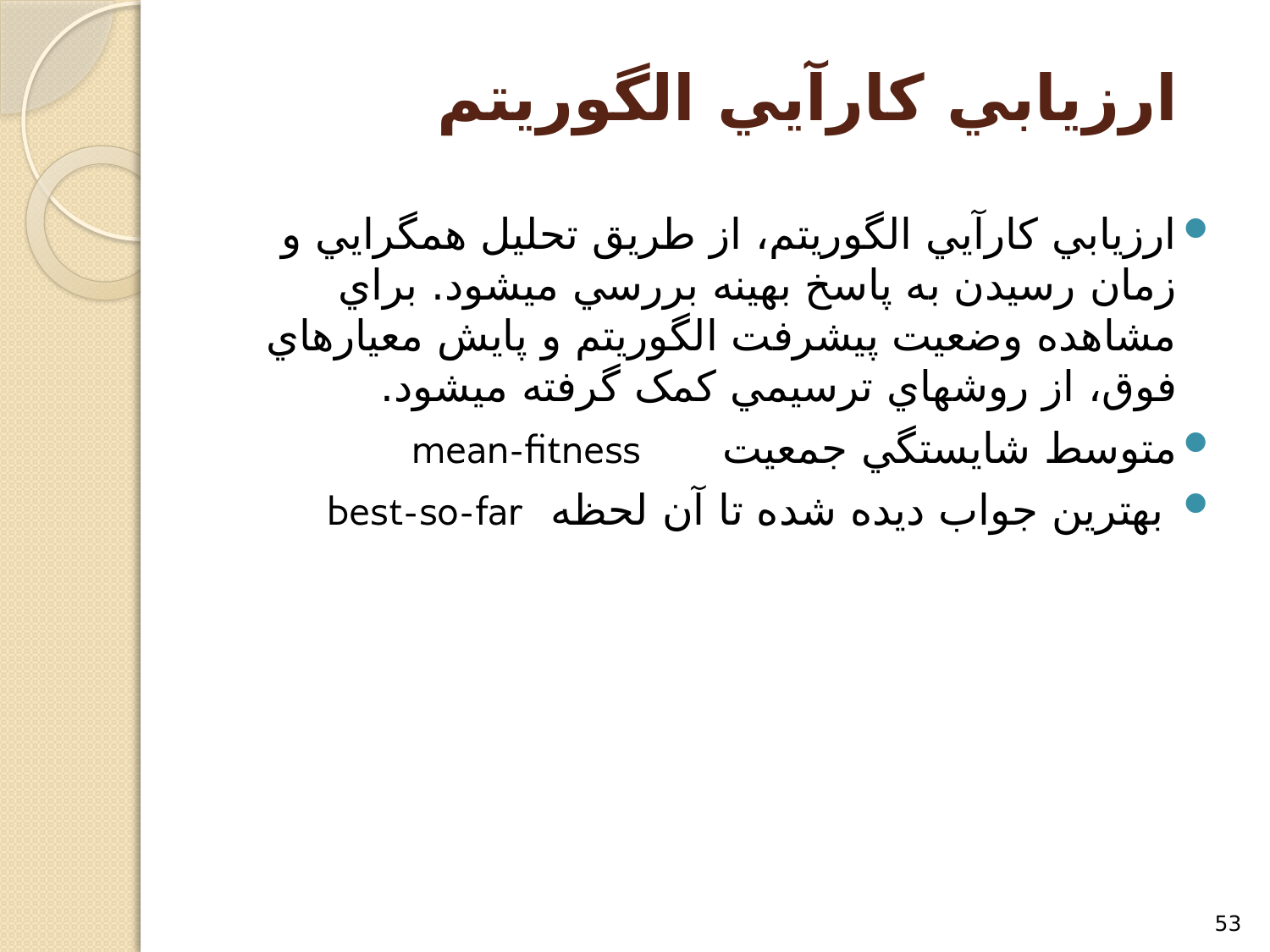

# ارزيابي کارآيي الگوريتم

ارزيابي کارآيي الگوريتم، از طريق تحليل همگرايي و زمان رسيدن به پاسخ بهينه بررسي مي­شود. براي مشاهده وضعيت پيشرفت الگوريتم و پايش معيارهاي فوق، از روشهاي ترسيمي کمک گرفته مي­شود.
متوسط شايستگي جمعيت      mean-fitness
 بهترين جواب ديده شده تا آن لحظه  best-so-far
53